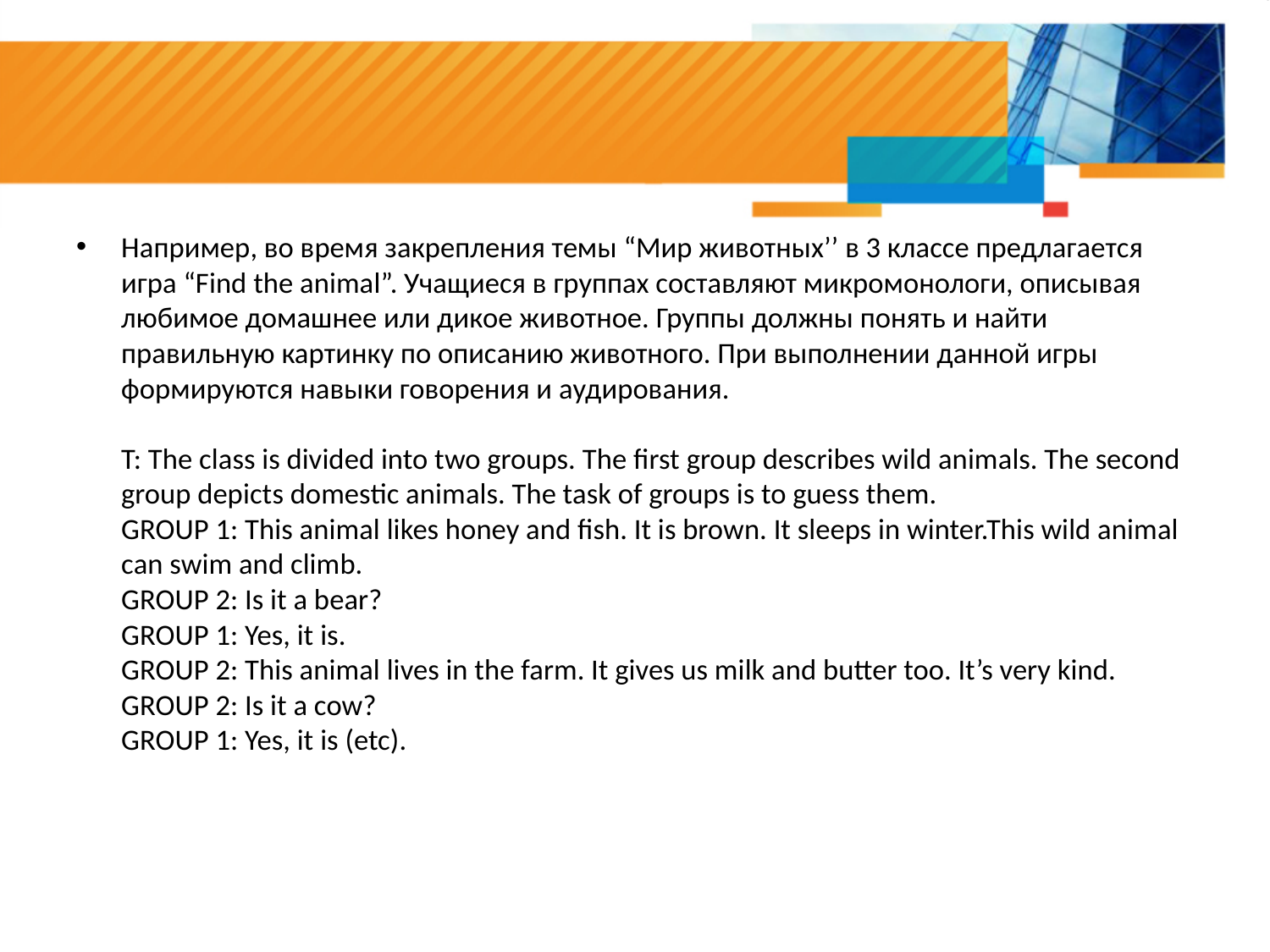

#
Например, во время закрепления темы “Мир животных’’ в 3 классе предлагается игра “Find the animal”. Учащиеся в группах составляют микромонологи, описывая любимое домашнее или дикое животное. Группы должны понять и найти правильную картинку по описанию животного. При выполнении данной игры формируются навыки говорения и аудирования.
T: The class is divided into two groups. The first group describes wild animals. The second group depicts domestic animals. The task of groups is to guess them.
GROUP 1: This animal likes honey and fish. It is brown. It sleeps in winter.This wild animal can swim and climb.
GROUP 2: Is it a bear?
GROUP 1: Yes, it is.
GROUP 2: This animal lives in the farm. It gives us milk and butter too. It’s very kind.
GROUP 2: Is it a cow?
GROUP 1: Yes, it is (etc).